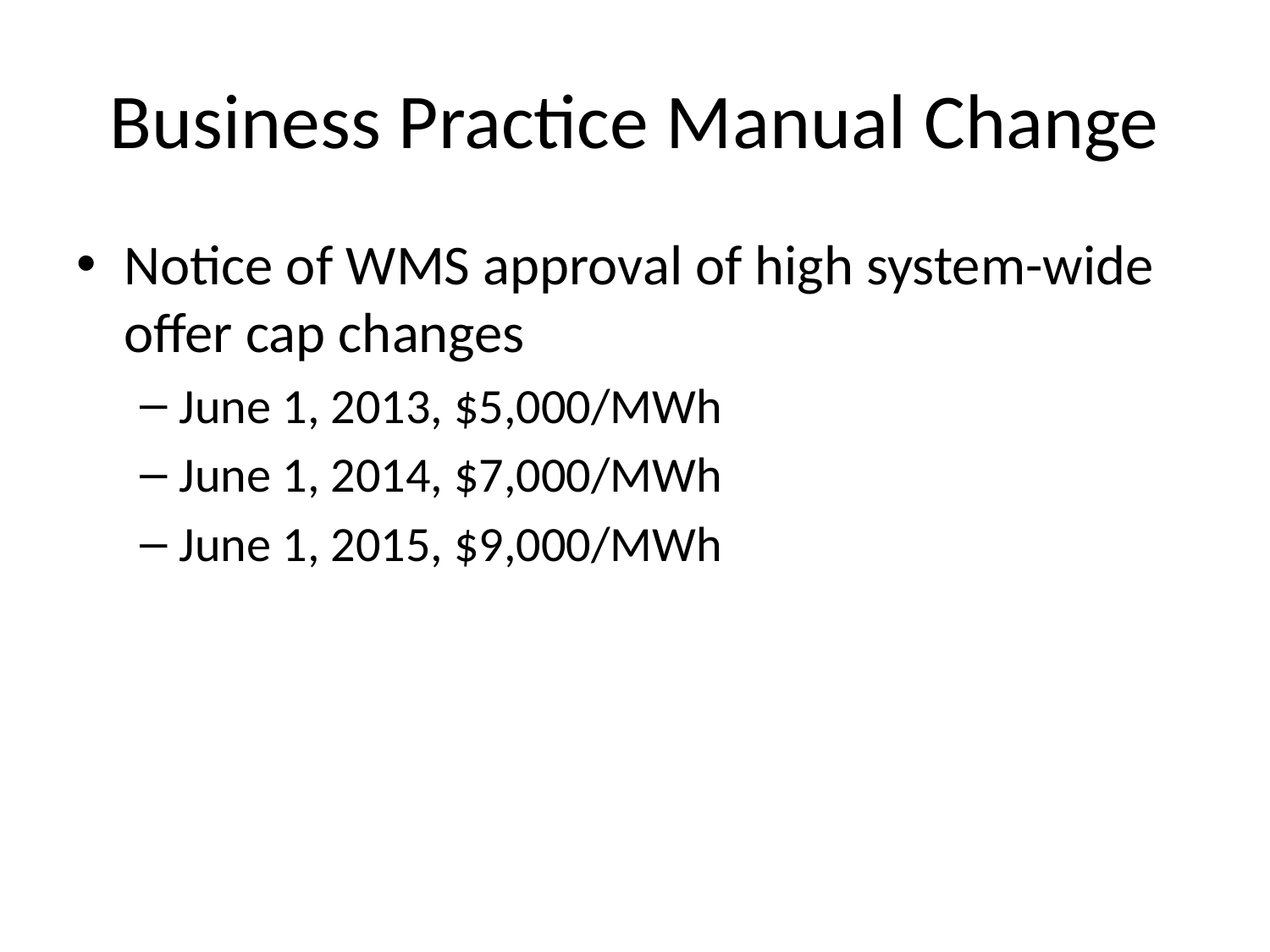

# Business Practice Manual Change
Notice of WMS approval of high system-wide offer cap changes
June 1, 2013, $5,000/MWh
June 1, 2014, $7,000/MWh
June 1, 2015, $9,000/MWh